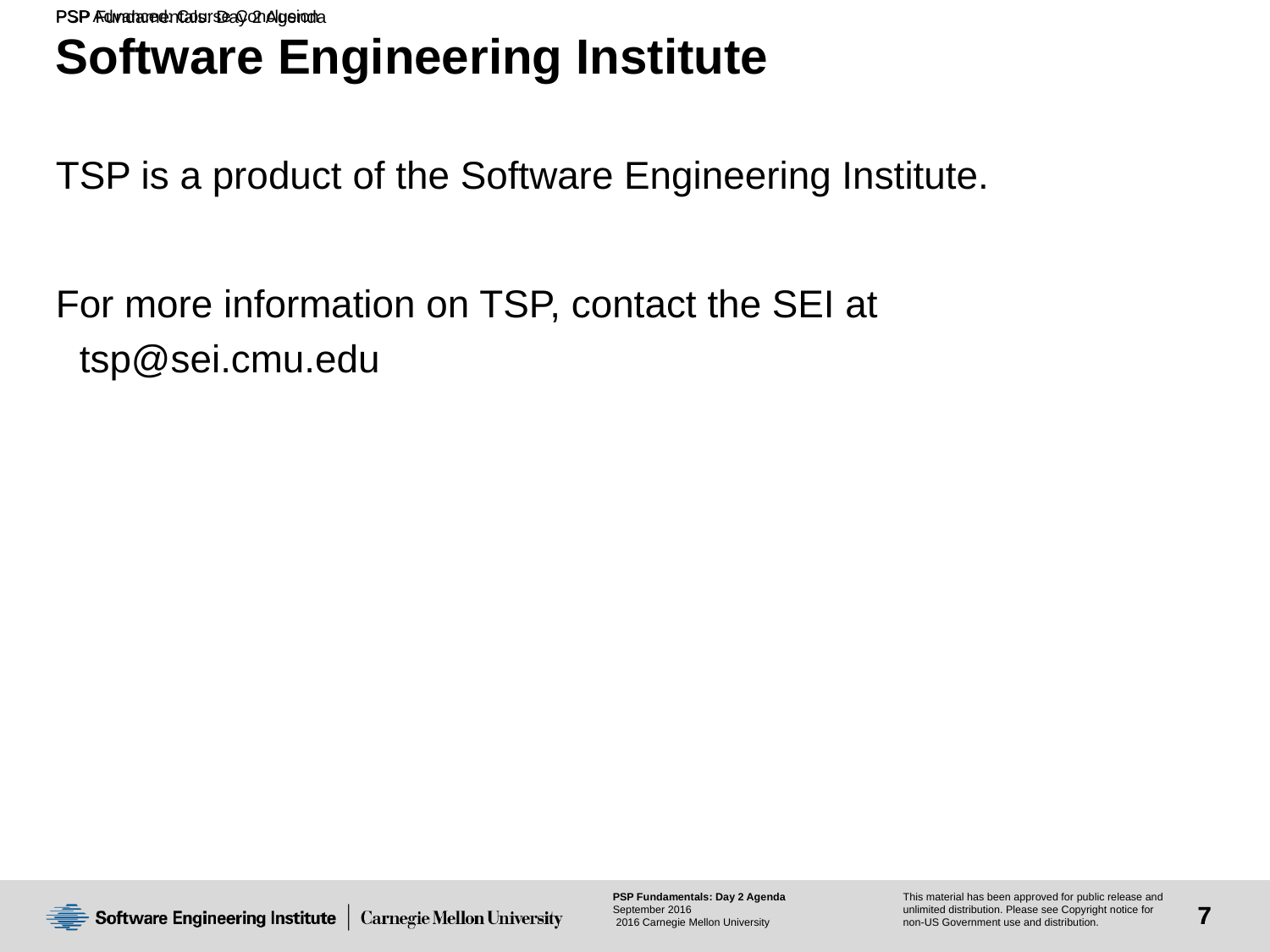

# Software Engineering Institute
TSP is a product of the Software Engineering Institute.

For more information on TSP, contact the SEI at
tsp@sei.cmu.edu